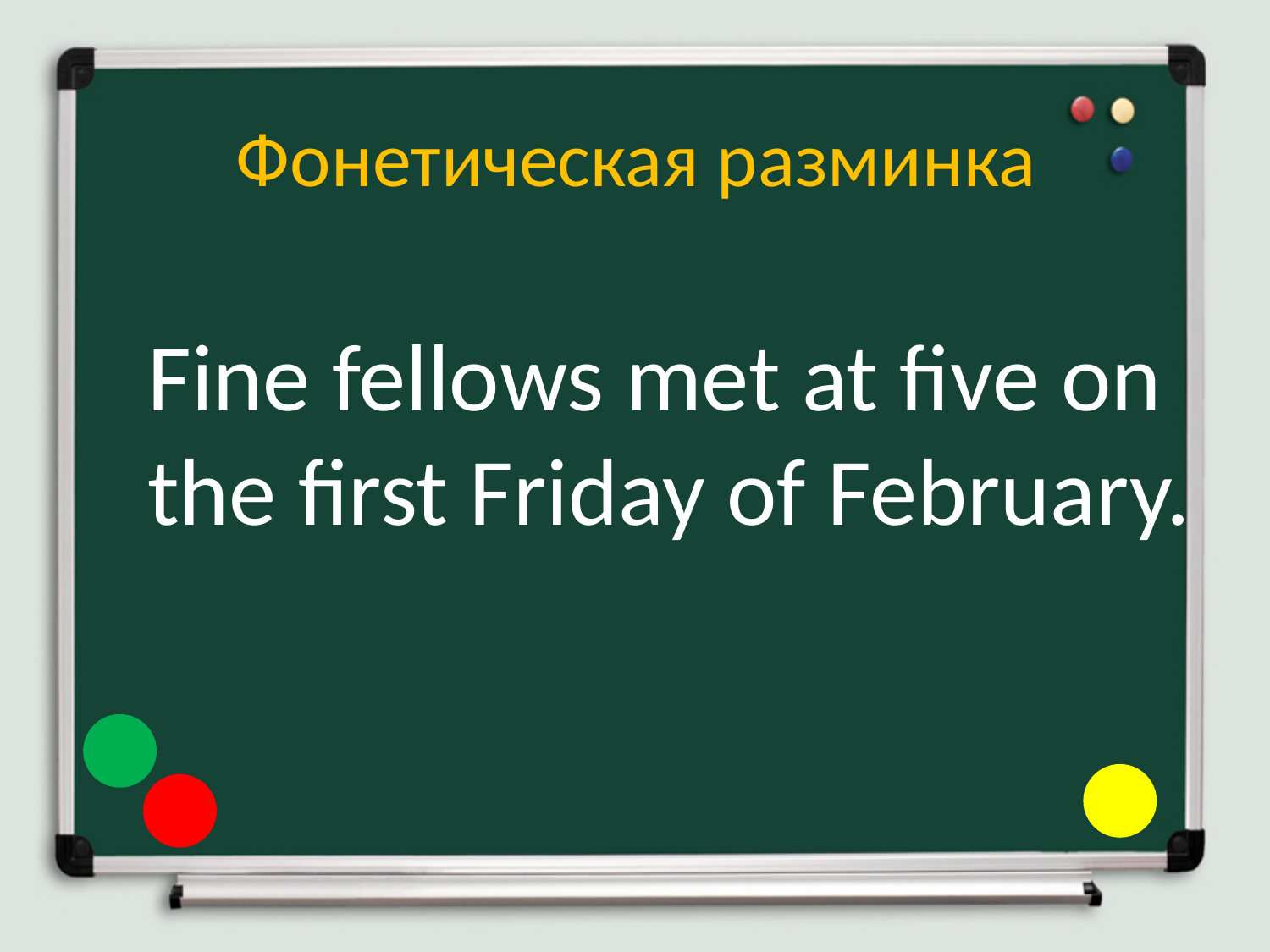

# Фонетическая разминка

	Fine fellows met at five on the first Friday of February.